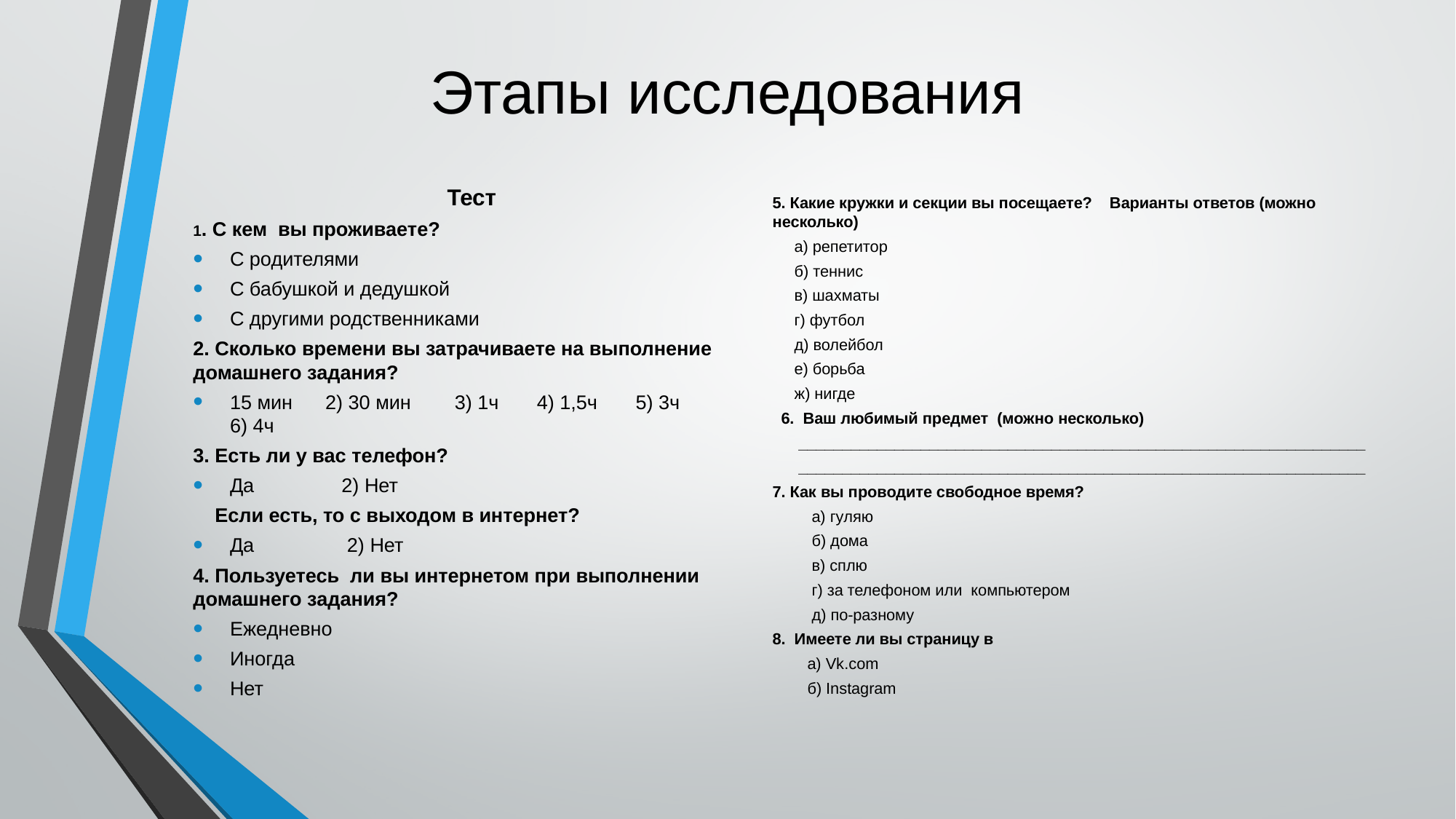

# Этапы исследования
Тест
1. С кем  вы проживаете?
С родителями
С бабушкой и дедушкой
С другими родственниками
2. Сколько времени вы затрачиваете на выполнение домашнего задания?
15 мин      2) 30 мин        3) 1ч       4) 1,5ч       5) 3ч           6) 4ч
3. Есть ли у вас телефон?
Да                2) Нет
    Если есть, то с выходом в интернет?
Да                 2) Нет
4. Пользуетесь  ли вы интернетом при выполнении домашнего задания?
Ежедневно
Иногда
Нет

5. Какие кружки и секции вы посещаете?    Варианты ответов (можно несколько)
     а) репетитор
     б) теннис
     в) шахматы
     г) футбол
     д) волейбол
     е) борьба
     ж) нигде
  6.  Ваш любимый предмет  (можно несколько)
      _________________________________________________________________
      _________________________________________________________________
7. Как вы проводите свободное время?
         а) гуляю
         б) дома
         в) сплю
         г) за телефоном или  компьютером
         д) по-разному
8.  Имеете ли вы страницу в
        а) Vk.com
        б) Instagram